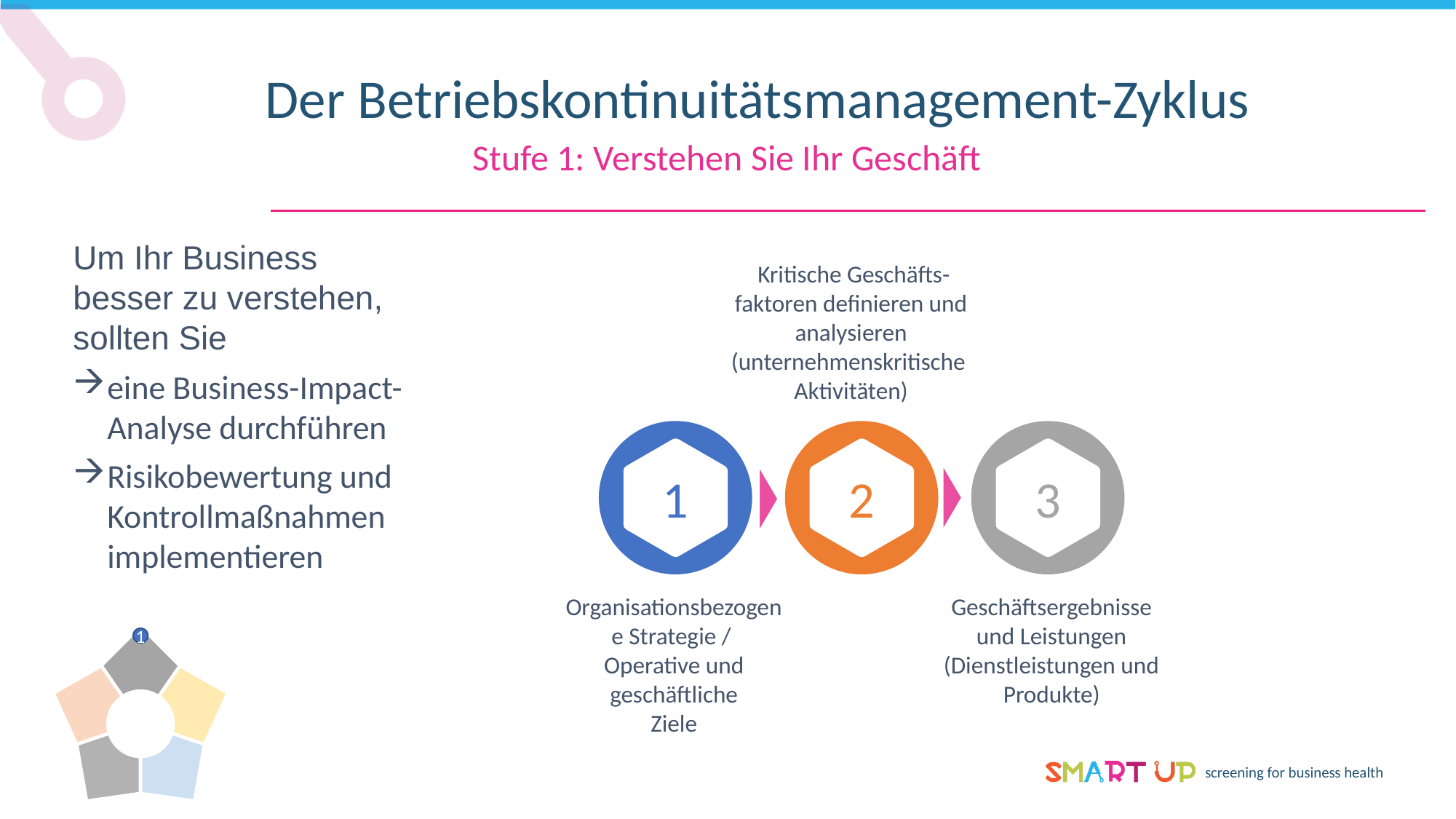

Der Betriebskontinuitätsmanagement-Zyklus
Stufe 1: Verstehen Sie Ihr Geschäft
Um Ihr Business besser zu verstehen, sollten Sie
eine Business-Impact-Analyse durchführen
Risikobewertung und Kontrollmaßnahmen implementieren

 Kritische Geschäfts-
faktoren definieren und analysieren
(unternehmenskritische
Aktivitäten)

1
2
3

Geschäftsergebnisse
und Leistungen
(Dienstleistungen und Produkte)
Organisationsbezogene Strategie /
Operative und geschäftliche
Ziele
1